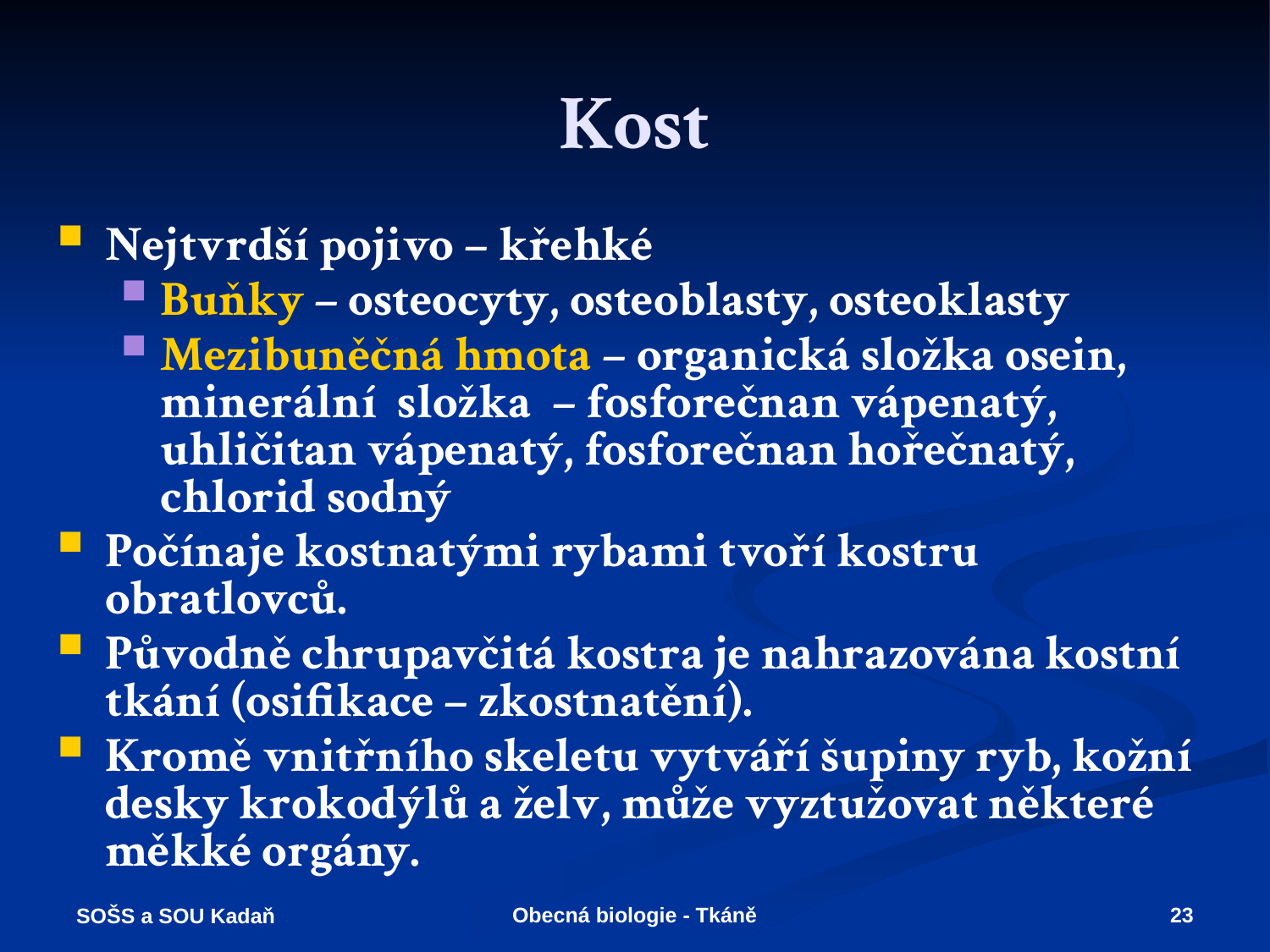

# Kost
Nejtvrdší pojivo – křehké
Buňky – osteocyty, osteoblasty, osteoklasty
Mezibuněčná hmota – organická složka osein, minerální  složka  – fosforečnan vápenatý, uhličitan vápenatý, fosforečnan hořečnatý, chlorid sodný
Počínaje kostnatými rybami tvoří kostru obratlovců.
Původně chrupavčitá kostra je nahrazována kostní tkání (osifikace – zkostnatění).
Kromě vnitřního skeletu vytváří šupiny ryb, kožní desky krokodýlů a želv, může vyztužovat některé měkké orgány.
Obecná biologie - Tkáně
23
SOŠS a SOU Kadaň